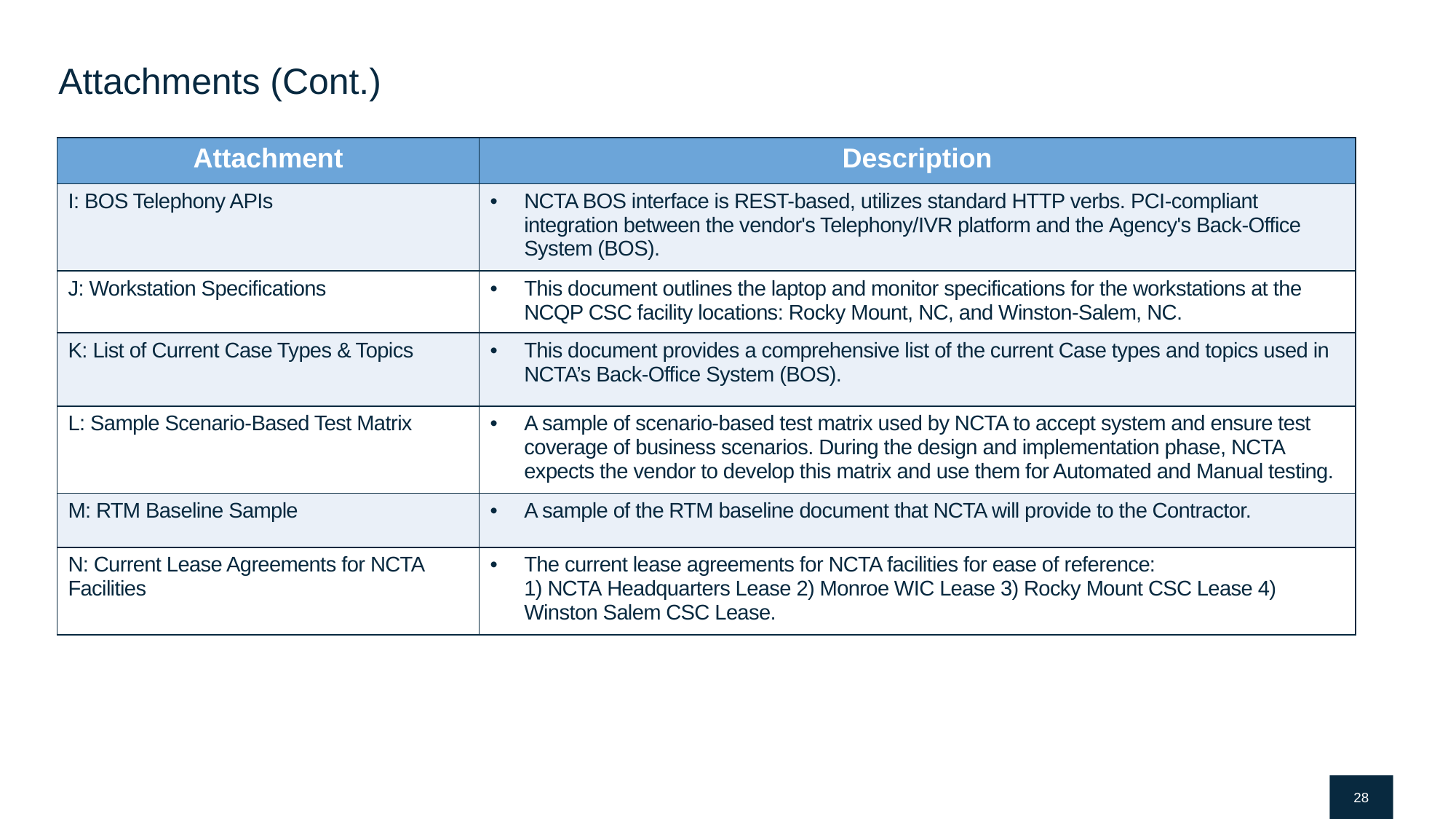

# Attachments (Cont.)
I-485 RTCS Express Lanes Project - Pre-Proposal Scope of Services  Meeting
| Attachment | Description |
| --- | --- |
| I: BOS Telephony APIs | NCTA BOS interface is REST-based, utilizes standard HTTP verbs. PCI-compliant integration between the vendor's Telephony/IVR platform and the Agency's Back-Office System (BOS). |
| J: Workstation Specifications | This document outlines the laptop and monitor specifications for the workstations at the NCQP CSC facility locations: Rocky Mount, NC, and Winston-Salem, NC. |
| K: List of Current Case Types & Topics | This document provides a comprehensive list of the current Case types and topics used in NCTA’s Back-Office System (BOS). |
| L: Sample Scenario-Based Test Matrix | A sample of scenario-based test matrix used by NCTA to accept system and ensure test coverage of business scenarios. During the design and implementation phase, NCTA expects the vendor to develop this matrix and use them for Automated and Manual testing. |
| M: RTM Baseline Sample | A sample of the RTM baseline document that NCTA will provide to the Contractor. |
| N: Current Lease Agreements for NCTA Facilities | The current lease agreements for NCTA facilities for ease of reference: 1) NCTA Headquarters Lease 2) Monroe WIC Lease 3) Rocky Mount CSC Lease 4) Winston Salem CSC Lease. |
28